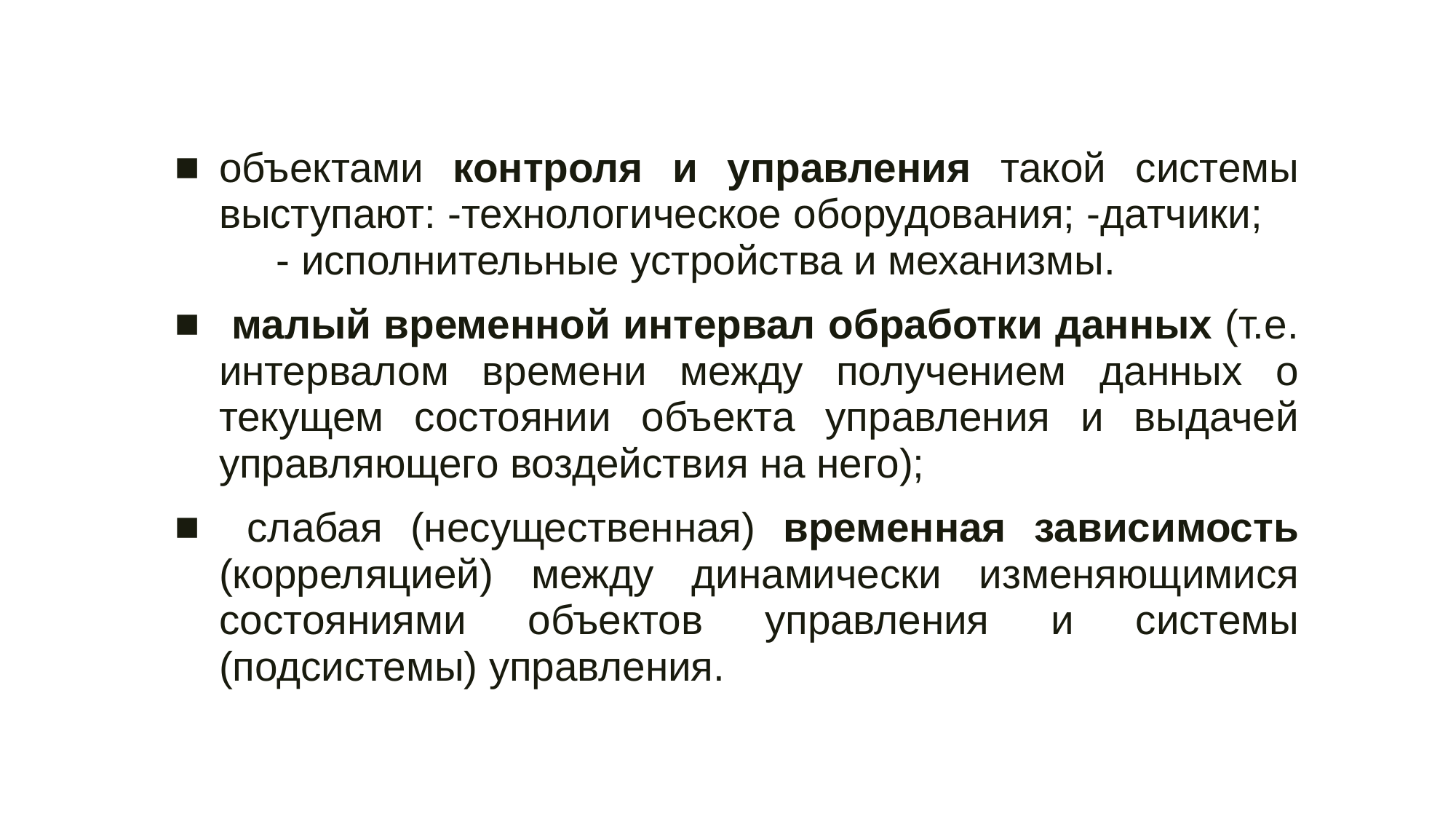

объектами контроля и управления такой системы выступают: -технологическое оборудования; -датчики;         - исполнительные устройства и механизмы.
 малый временной интервал обработки данных (т.е. интервалом времени между получением данных о текущем состоянии объекта управления и выдачей управляющего воздействия на него);
 слабая (несущественная) временная зависимость (корреляцией) между динамически изменяющимися состояниями объектов управления и системы (подсистемы) управления.